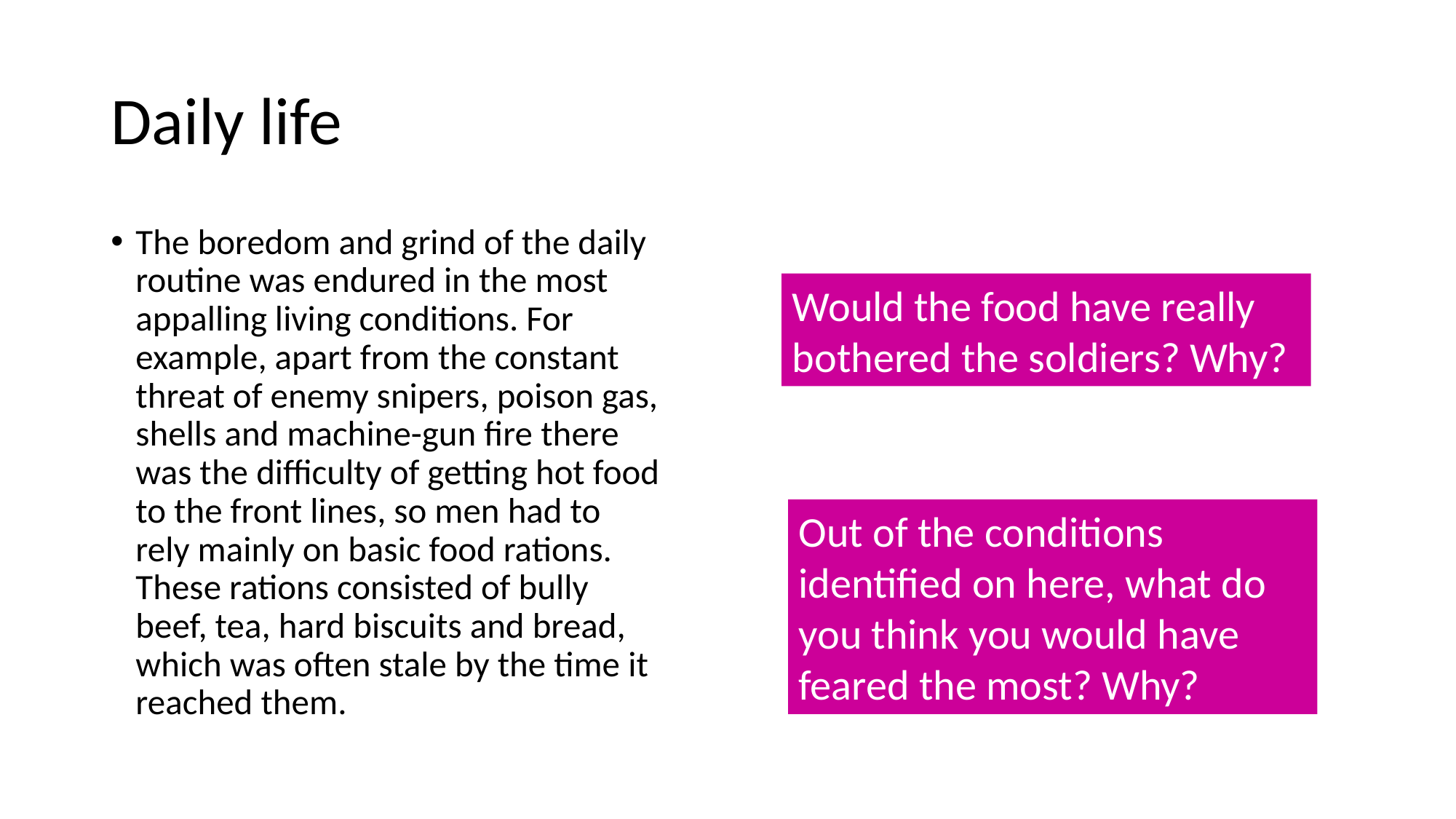

# Daily life
The boredom and grind of the daily routine was endured in the most appalling living conditions. For example, apart from the constant threat of enemy snipers, poison gas, shells and machine-gun fire there was the difficulty of getting hot food to the front lines, so men had to rely mainly on basic food rations. These rations consisted of bully beef, tea, hard biscuits and bread, which was often stale by the time it reached them.
Would the food have really bothered the soldiers? Why?
Out of the conditions identified on here, what do you think you would have feared the most? Why?